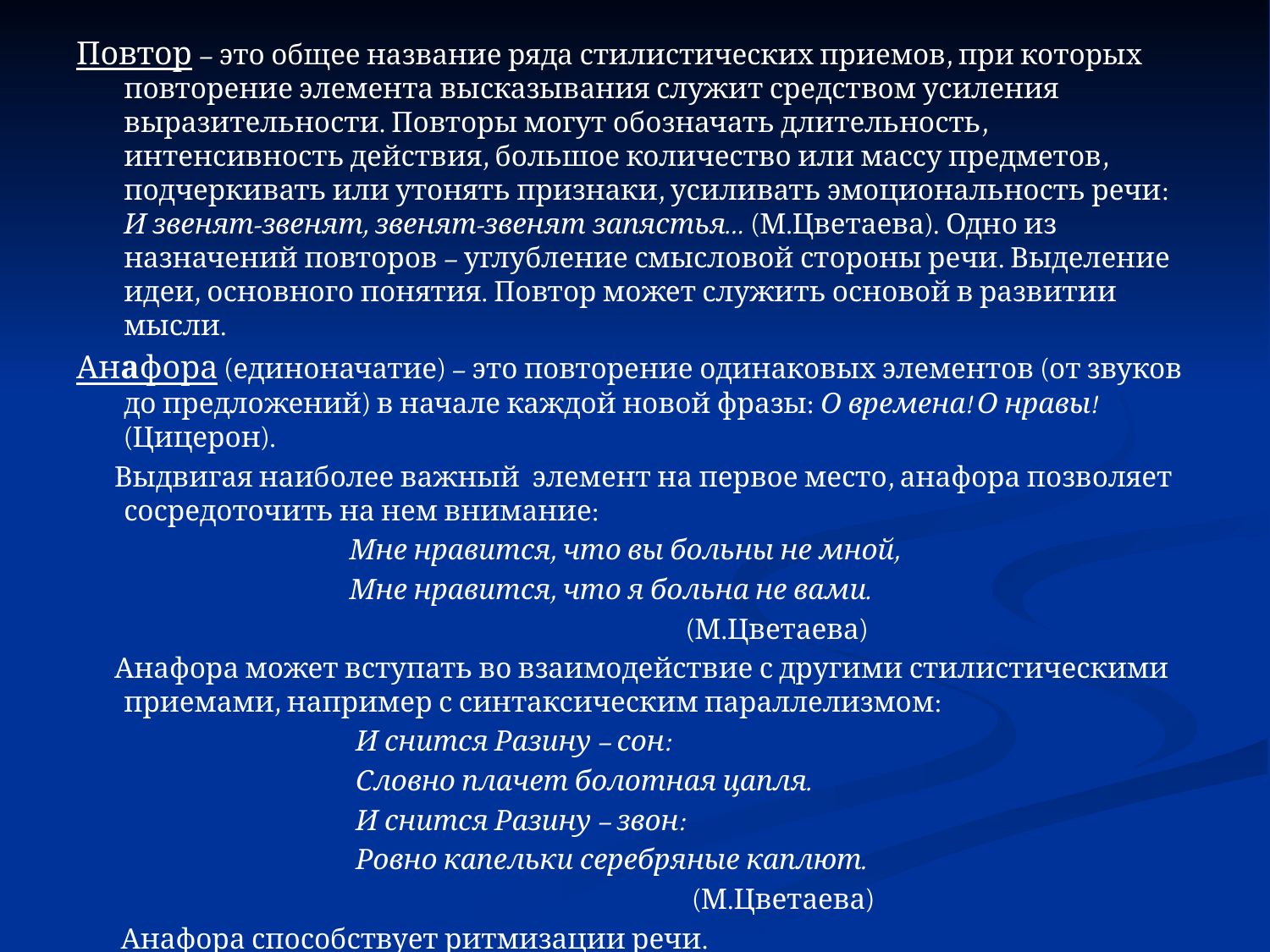

Повтор – это общее название ряда стилистических приемов, при которых повторение элемента высказывания служит средством усиления выразительности. Повторы могут обозначать длительность, интенсивность действия, большое количество или массу предметов, подчеркивать или утонять признаки, усиливать эмоциональность речи: И звенят-звенят, звенят-звенят запястья… (М.Цветаева). Одно из назначений повторов – углубление смысловой стороны речи. Выделение идеи, основного понятия. Повтор может служить основой в развитии мысли.
Анафора (единоначатие) – это повторение одинаковых элементов (от звуков до предложений) в начале каждой новой фразы: О времена! О нравы! (Цицерон).
      Выдвигая наиболее важный  элемент на первое место, анафора позволяет сосредоточить на нем внимание:
                                           Мне нравится, что вы больны не мной,
                                           Мне нравится, что я больна не вами.
                                                                                                (М.Цветаева)
      Анафора может вступать во взаимодействие с другими стилистическими приемами, например с синтаксическим параллелизмом:
                                            И снится Разину – сон:
                                            Словно плачет болотная цапля.
                                            И снится Разину – звон:
                                            Ровно капельки серебряные каплют.
                                                                                                 (М.Цветаева)
       Анафора способствует ритмизации речи.